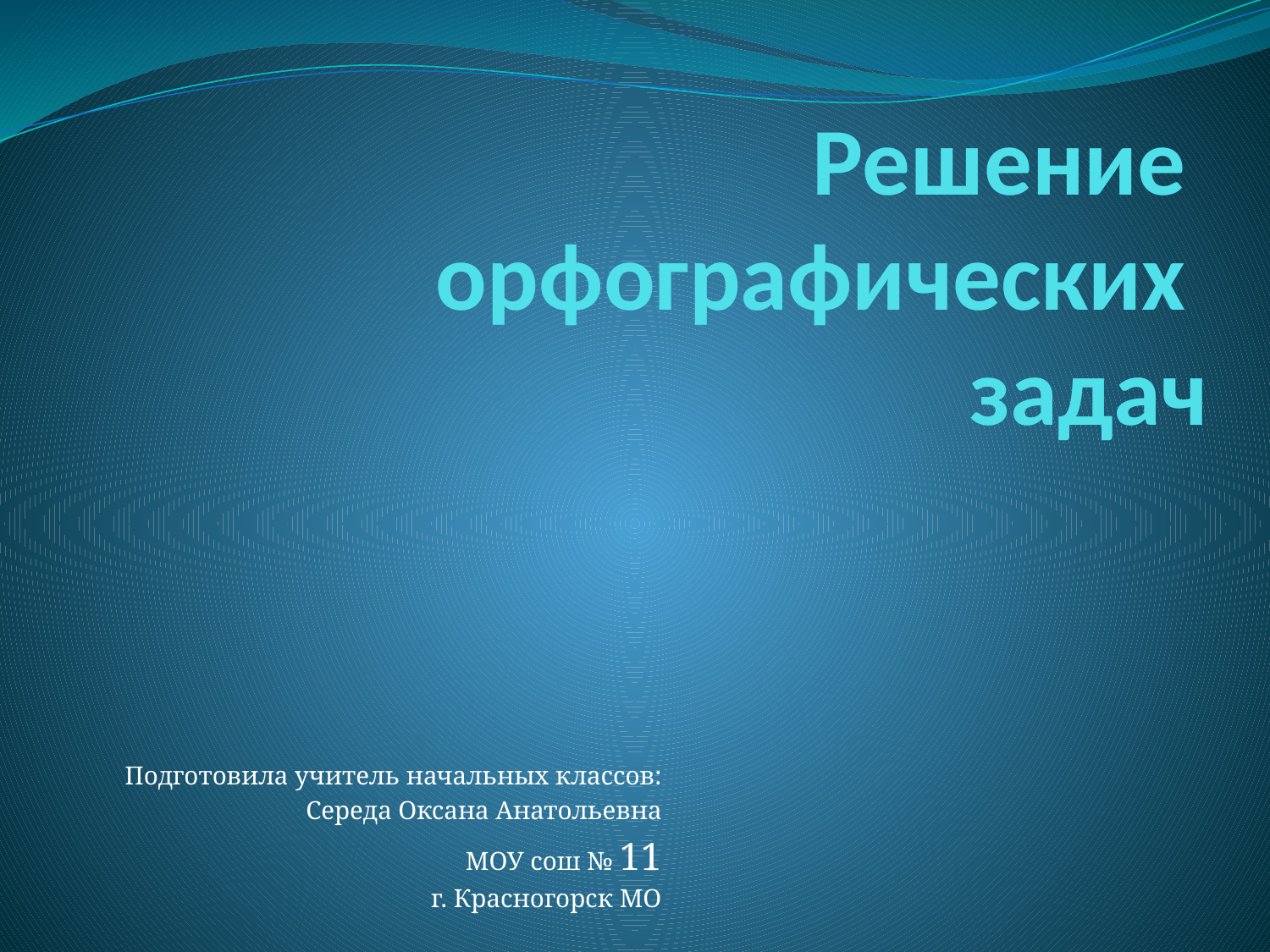

# Решение орфографических задач
Подготовила учитель начальных классов:
 Середа Оксана Анатольевна
МОУ сош № 11
 г. Красногорск МО